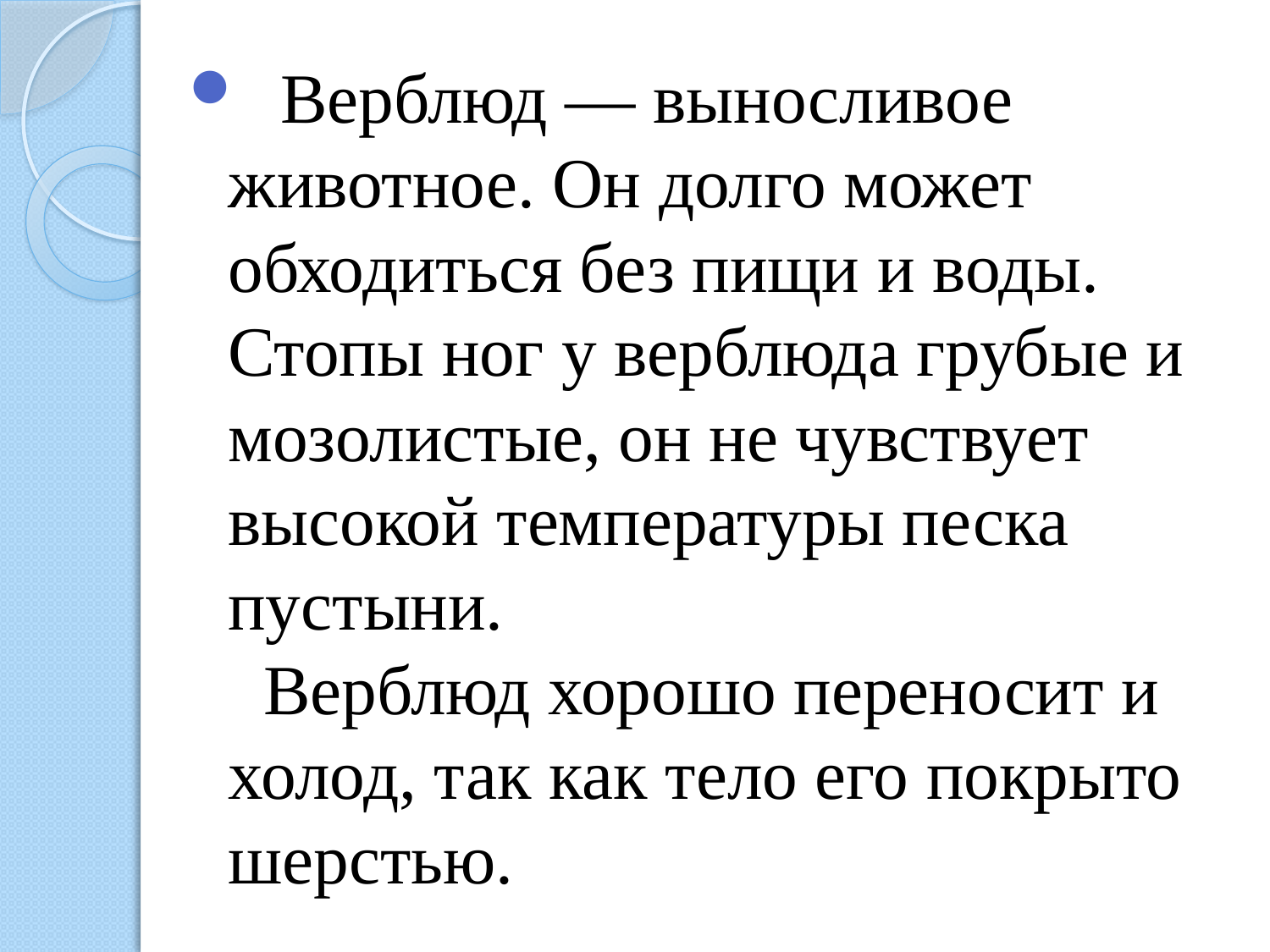

Верблюд — выносливое животное. Он долго может обходиться без пищи и воды.  Стопы ног у верблюда грубые и мозолистые, он не чувствует высокой температуры песка пустыни.
  Верблюд хорошо переносит и холод, так как тело его покрыто шерстью.